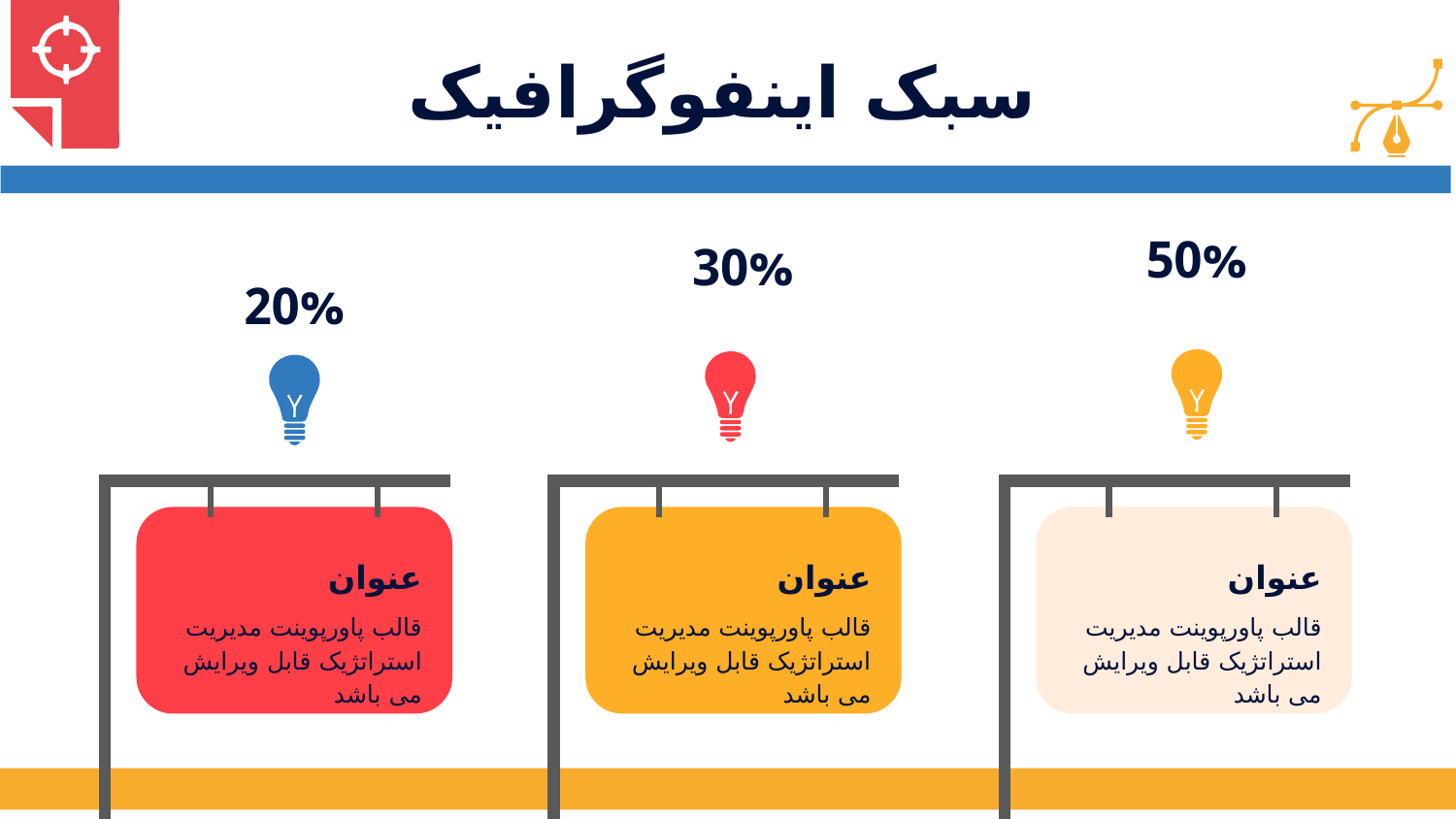

# سبک اینفوگرافیک
50%
30%
20%

عنوان
عنوان

عنوان

قالب پاورپوینت مدیریت استراتژیک قابل ویرایش می باشد
قالب پاورپوینت مدیریت استراتژیک قابل ویرایش می باشد

قالب پاورپوینت مدیریت استراتژیک قابل ویرایش می باشد